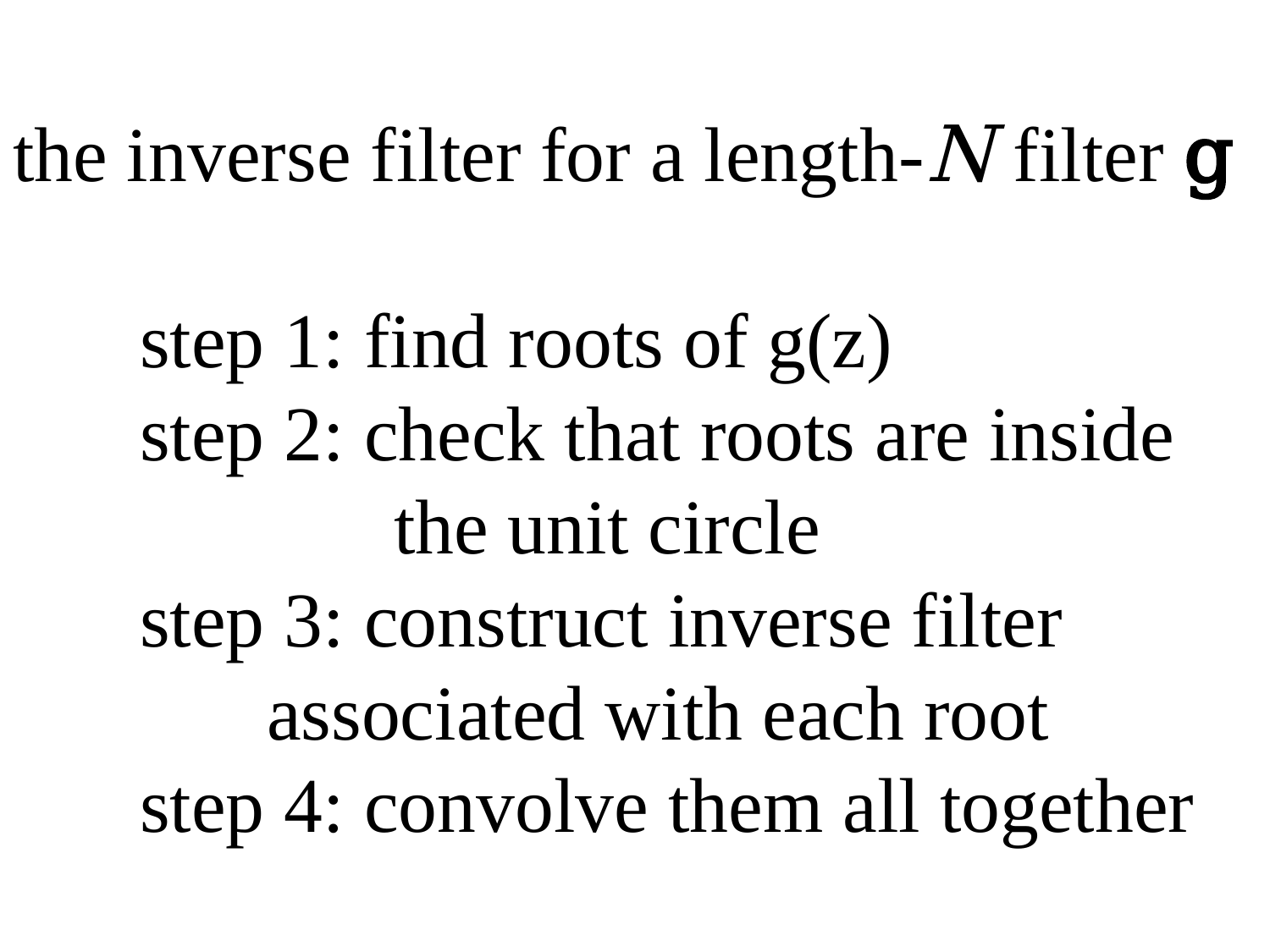

# the inverse filter for a length-N filter g step 1: find roots of g(z) step 2: check that roots are inside the unit circle step 3: construct inverse filter associated with each root step 4: convolve them all together